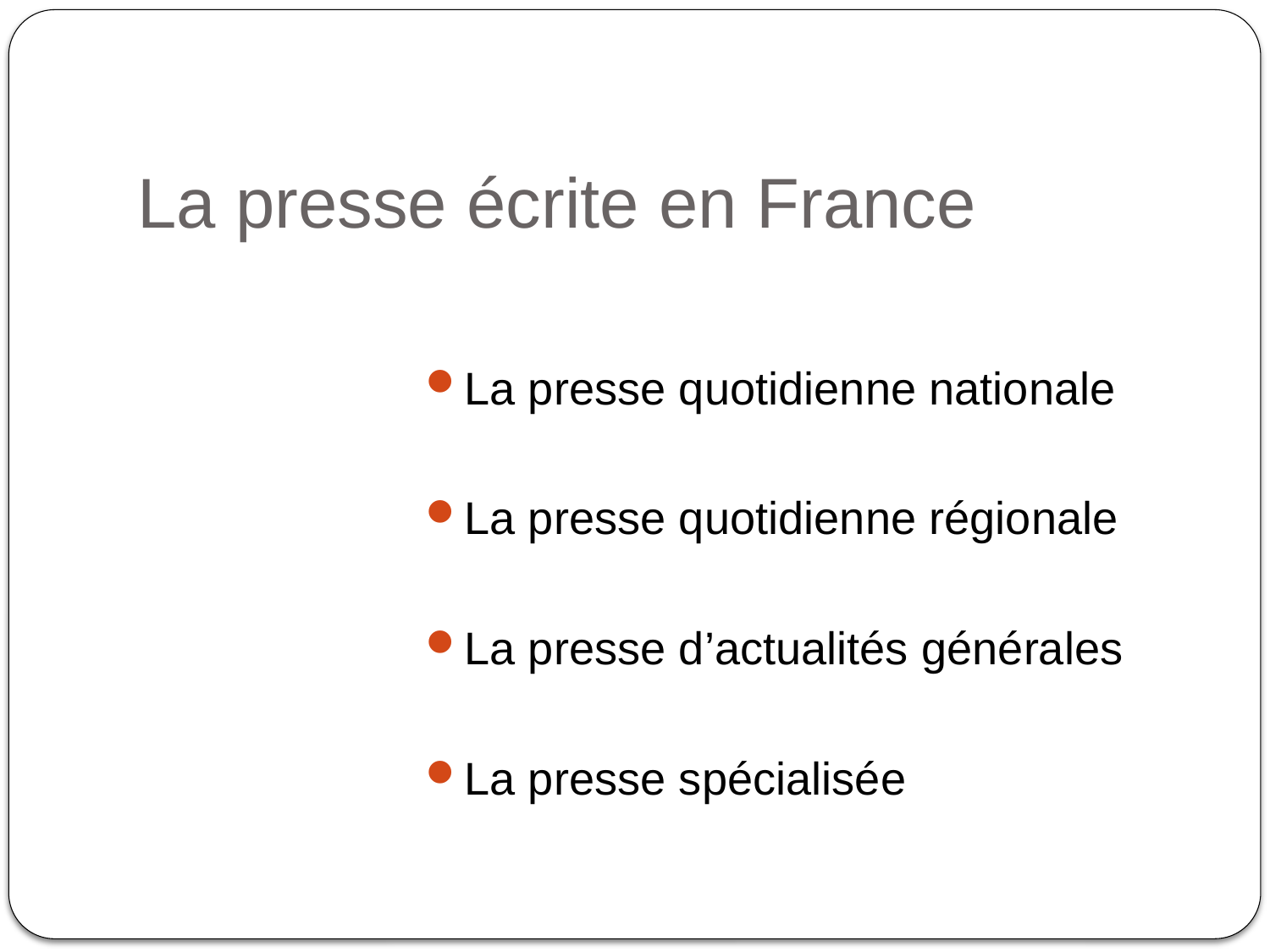

La presse quotidienne nationale

La presse quotidienne régionale

La presse d’actualités générales

La presse spécialisée
La presse écrite en France